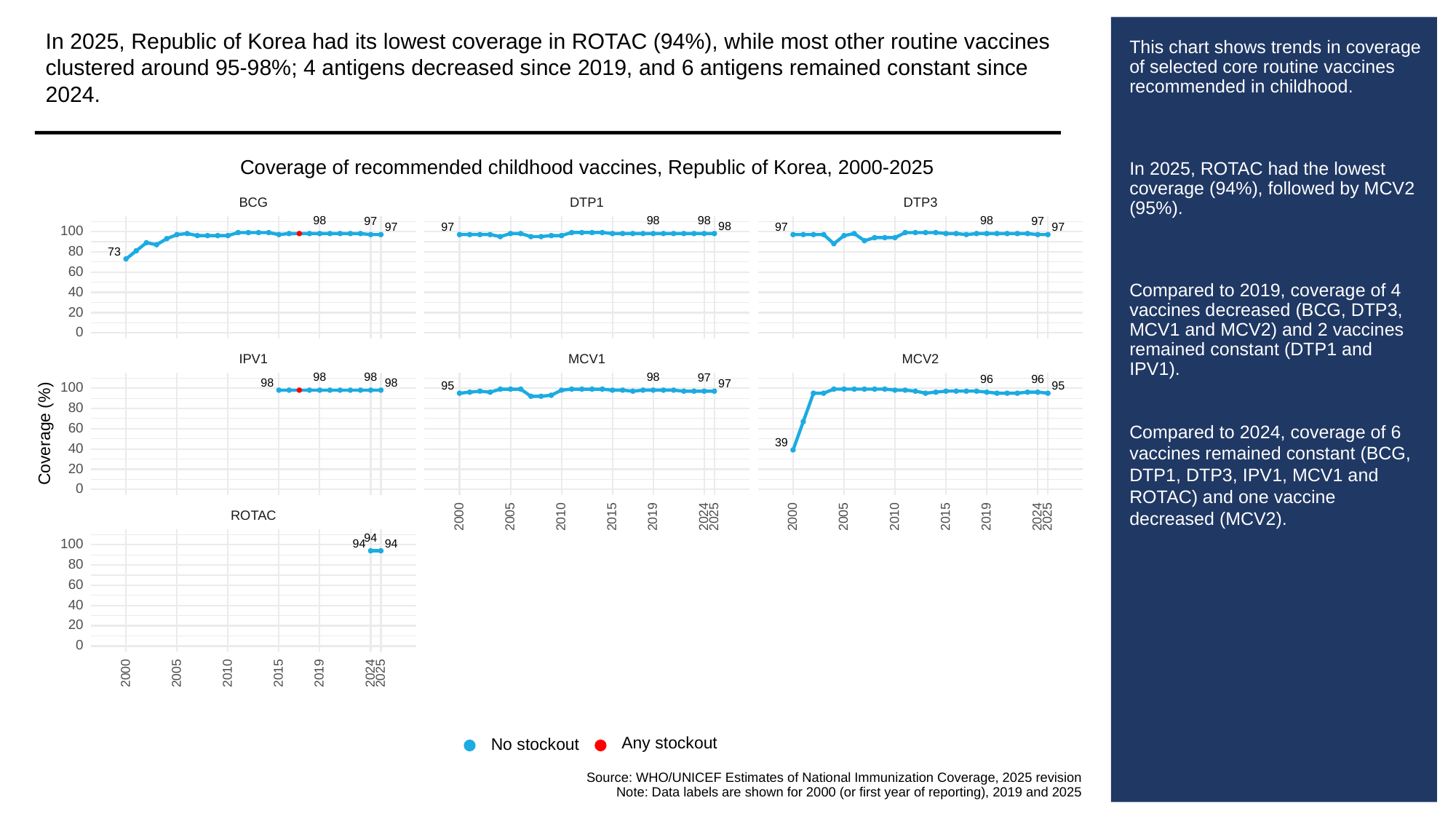

In 2025, Republic of Korea had its lowest coverage in ROTAC (94%), while most other routine vaccines clustered around 95-98%; 4 antigens decreased since 2019, and 6 antigens remained constant since 2024.
# This chart shows trends in coverage of selected core routine vaccines recommended in childhood.

In 2025, ROTAC had the lowest coverage (94%), followed by MCV2 (95%).

Compared to 2019, coverage of 4 vaccines decreased (BCG, DTP3, MCV1 and MCV2) and 2 vaccines remained constant (DTP1 and IPV1).

Compared to 2024, coverage of 6 vaccines remained constant (BCG, DTP1, DTP3, IPV1, MCV1 and ROTAC) and one vaccine decreased (MCV2).

Coverage of recommended childhood vaccines, Republic of Korea, 2000-2025
BCG
DTP3
DTP1

98
98
98
98
97
97

98
97
97
97
97
100

80
73

60

40

20

0

MCV1
MCV2
IPV1

98
98
98
97
96
96

98
98
97
95
95
100

80

60
Coverage (%)

39
40

20

0

ROTAC
2000
2005
2010
2015
2019
2024
2025
2000
2005
2010
2015
2019
2024
2025

94

100
94
94

80

60

40

20

0

2000
2005
2010
2015
2019
2024
2025
Any stockout
No stockout

Source: WHO/UNICEF Estimates of National Immunization Coverage, 2025 revision
Note: Data labels are shown for 2000 (or first year of reporting), 2019 and 2025